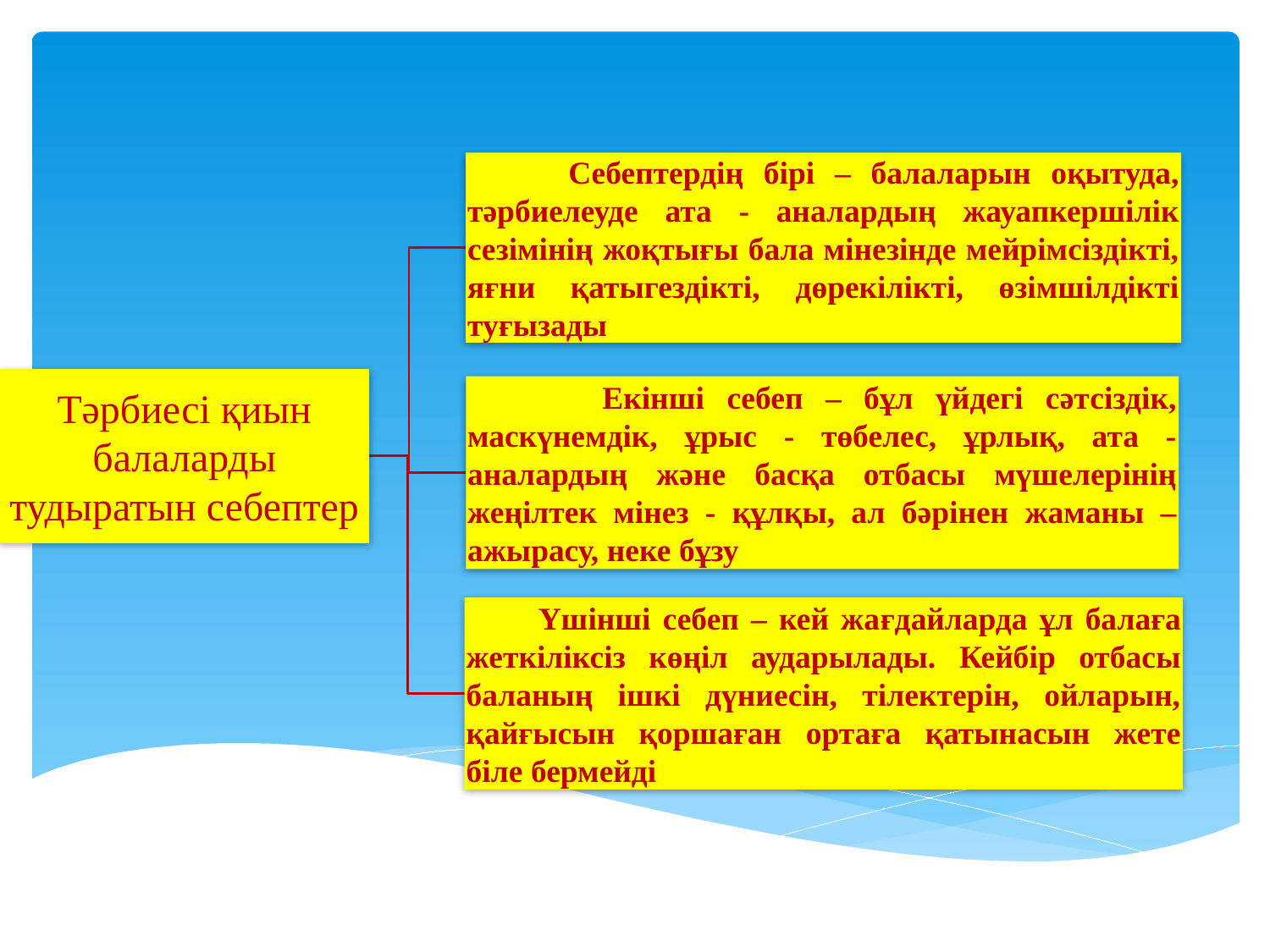

Тәрбиесі қиын балаларды тудыратын себептер
     Себептердің бірі – балаларын оқытуда, тәрбиелеуде ата - аналардың жауапкершілік сезімінің жоқтығы бала мінезінде мейрімсіздікті, яғни қатыгездікті, дөрекілікті, өзімшілдікті туғызады
      Екінші себеп – бұл үйдегі сәтсіздік, маскүнемдік, ұрыс - төбелес, ұрлық, ата - аналардың және басқа отбасы мүшелерінің жеңілтек мінез - құлқы, ал бәрінен жаманы – ажырасу, неке бұзу
      Үшінші себеп – кей жағдайларда ұл балаға жеткіліксіз көңіл аударылады. Кейбір отбасы баланың ішкі дүниесін, тілектерін, ойларын, қайғысын қоршаған ортаға қатынасын жете біле бермейді